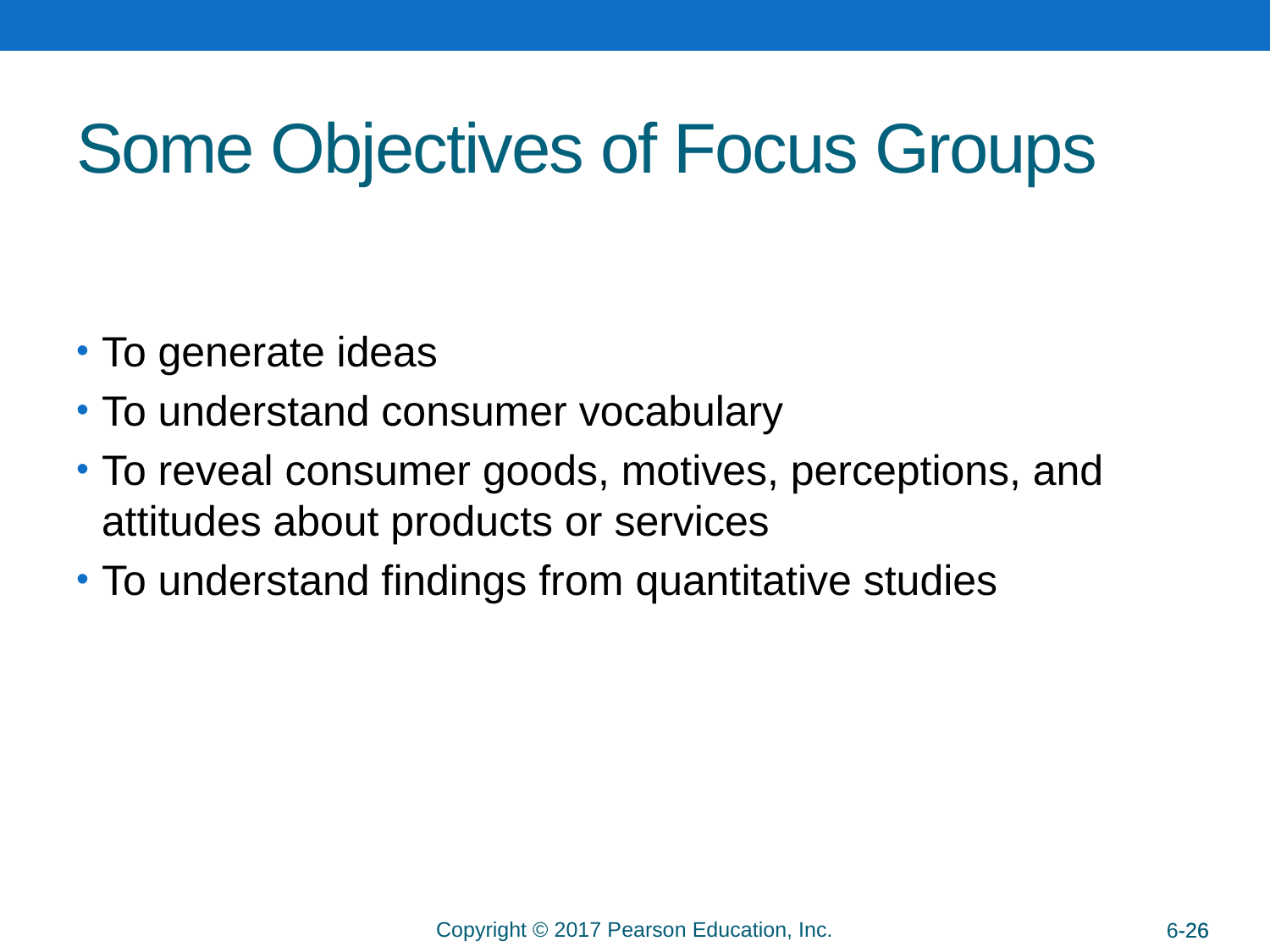

# Some Objectives of Focus Groups
To generate ideas
To understand consumer vocabulary
To reveal consumer goods, motives, perceptions, and attitudes about products or services
To understand findings from quantitative studies